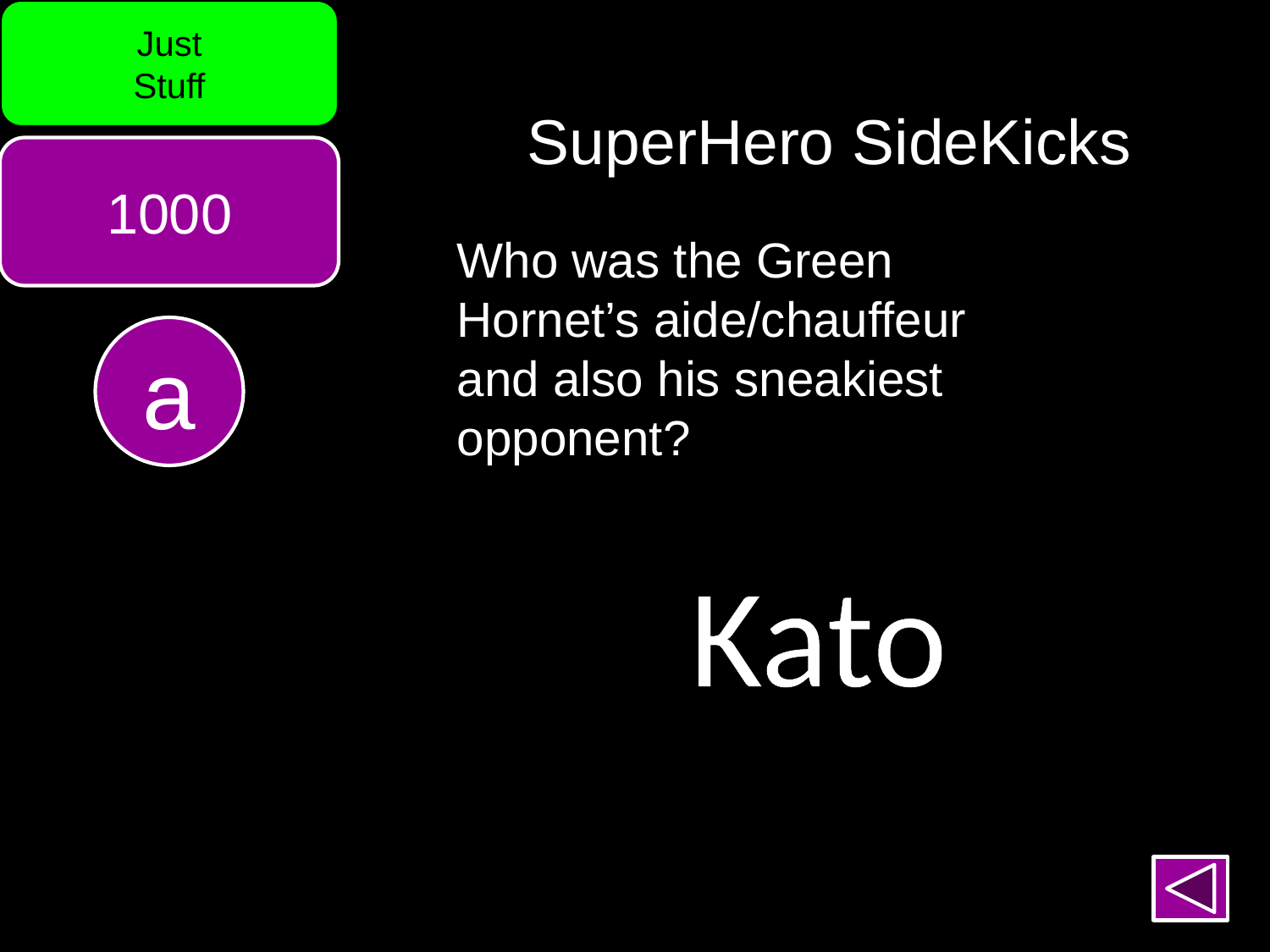

Just
Stuff
SuperHero SideKicks
1000
Who was the Green
Hornet’s aide/chauffeur
and also his sneakiest
opponent?
a
Kato